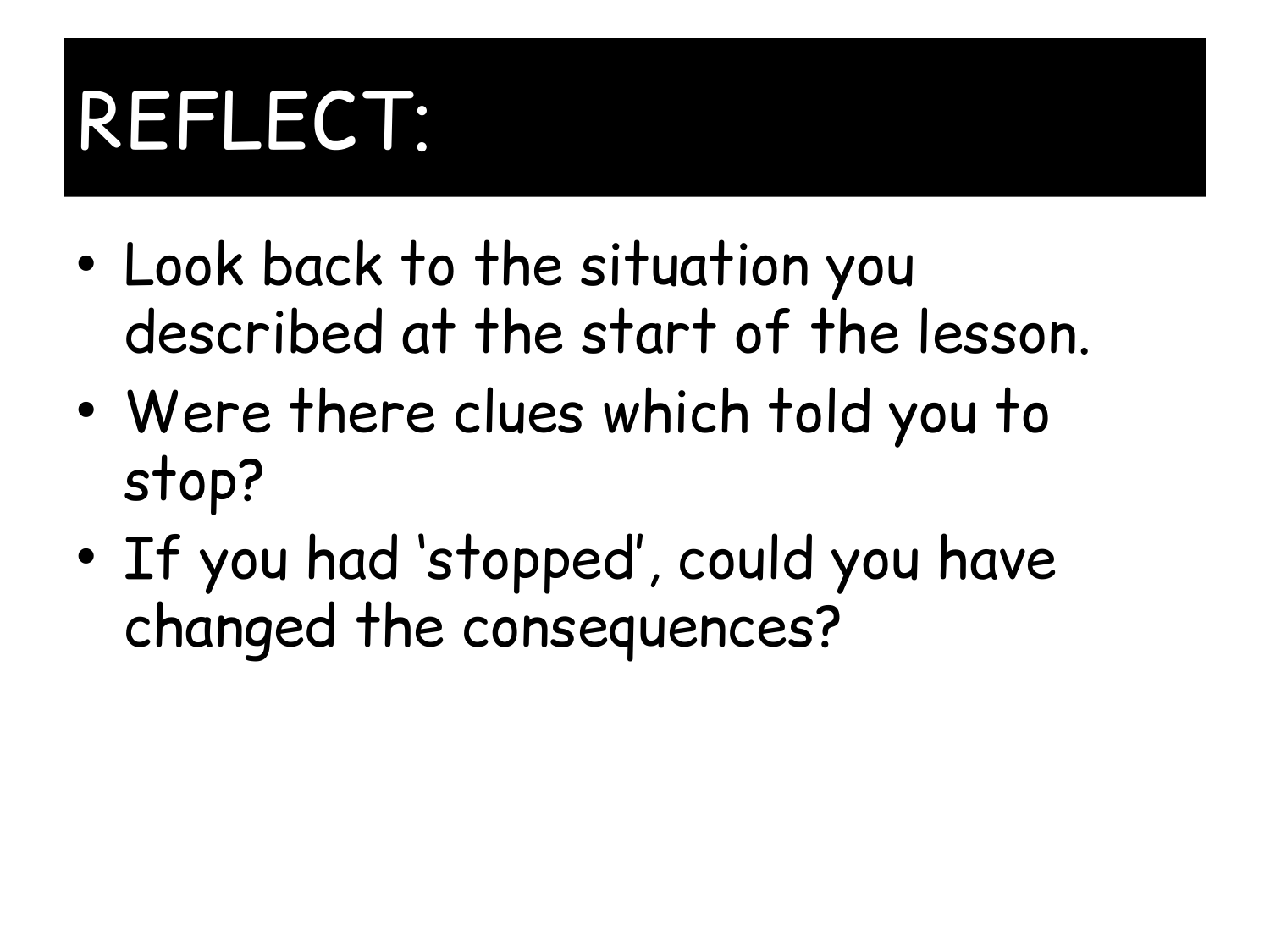

# REFLECT:
Look back to the situation you described at the start of the lesson.
Were there clues which told you to stop?
If you had ‘stopped’, could you have changed the consequences?